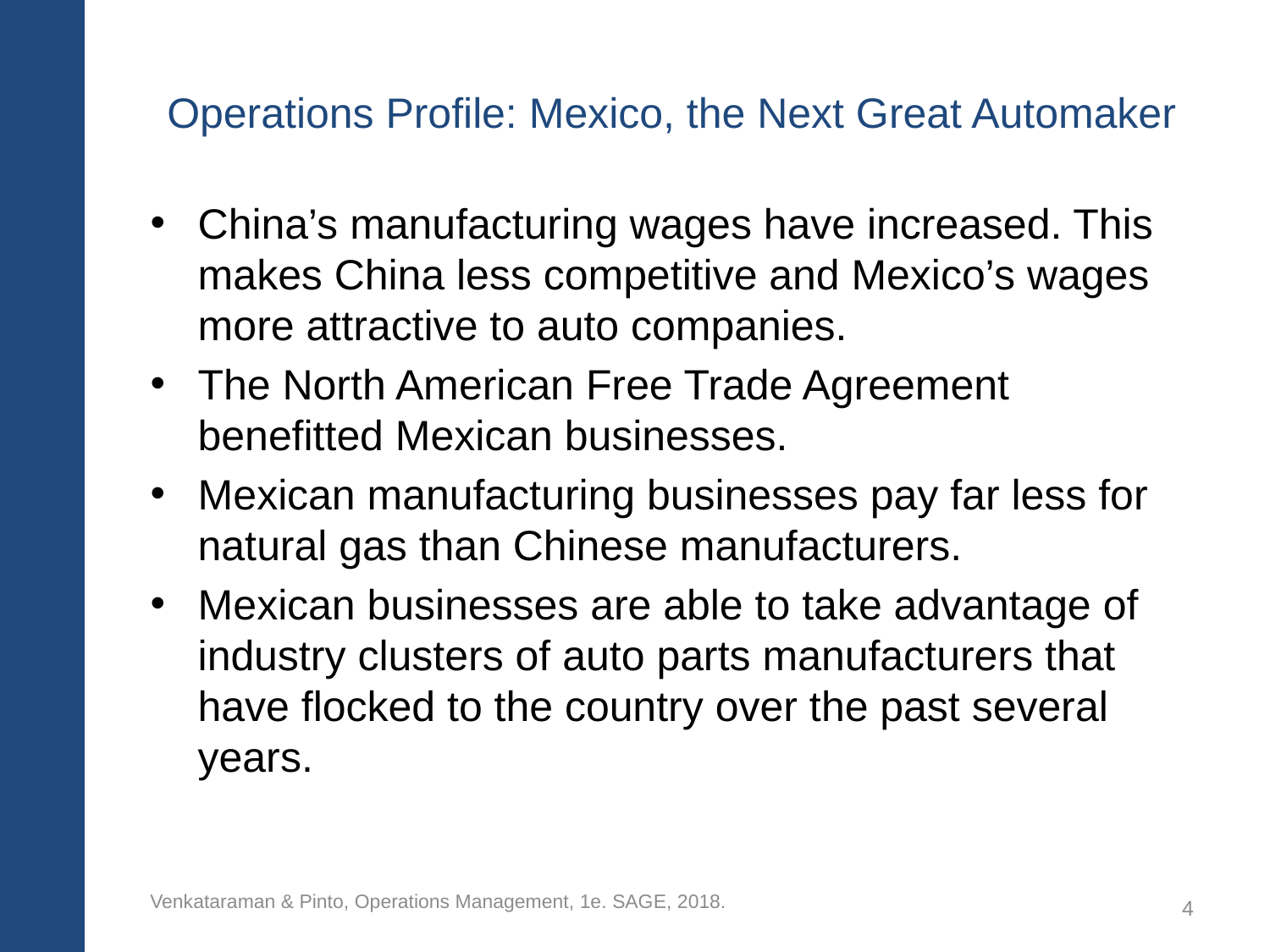

# Operations Profile: Mexico, the Next Great Automaker
China’s manufacturing wages have increased. This makes China less competitive and Mexico’s wages more attractive to auto companies.
The North American Free Trade Agreement benefitted Mexican businesses.
Mexican manufacturing businesses pay far less for natural gas than Chinese manufacturers.
Mexican businesses are able to take advantage of industry clusters of auto parts manufacturers that have flocked to the country over the past several years.
Venkataraman & Pinto, Operations Management, 1e. SAGE, 2018.
4